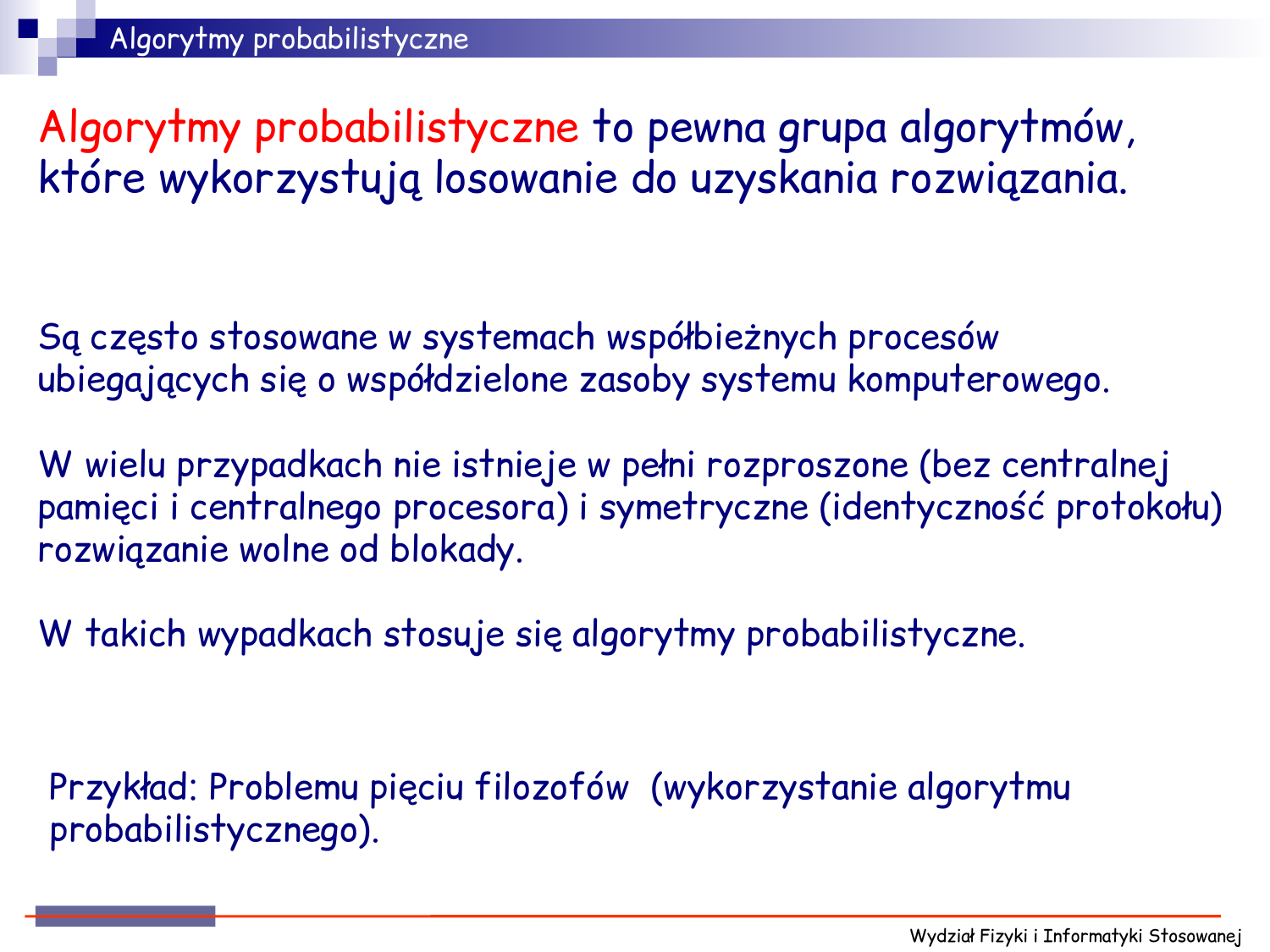

Algorytmy probabilistyczne
Algorytmy probabilistyczne to pewna grupa algorytmów, które wykorzystują losowanie do uzyskania rozwiązania.
Są często stosowane w systemach współbieżnych procesów ubiegających się o współdzielone zasoby systemu komputerowego.
W wielu przypadkach nie istnieje w pełni rozproszone (bez centralnej pamięci i centralnego procesora) i symetryczne (identyczność protokołu) rozwiązanie wolne od blokady.

W takich wypadkach stosuje się algorytmy probabilistyczne.
Przykład: Problemu pięciu filozofów  (wykorzystanie algorytmu probabilistycznego).

Wydział Fizyki i Informatyki Stosowanej